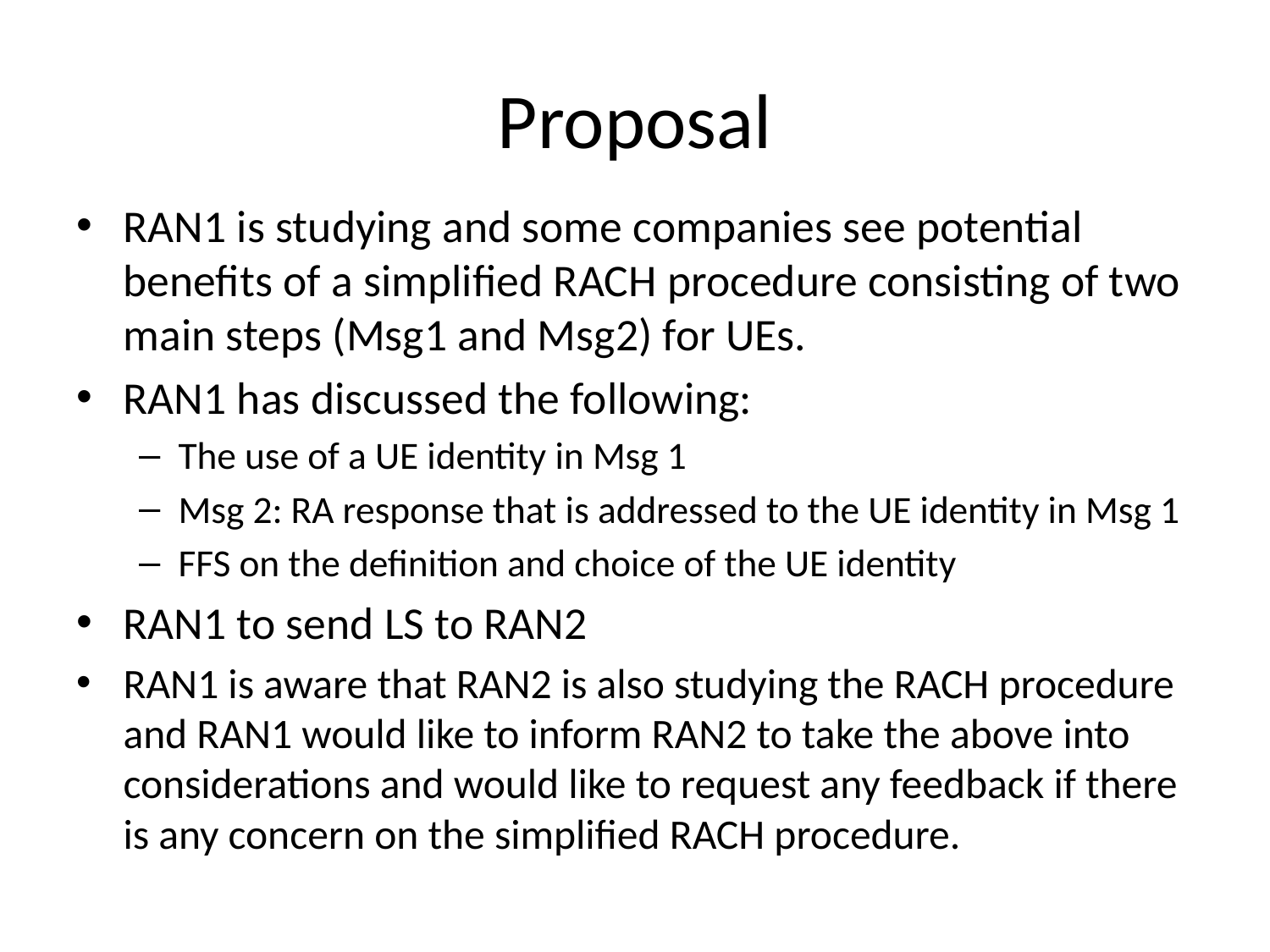

# Proposal
RAN1 is studying and some companies see potential benefits of a simplified RACH procedure consisting of two main steps (Msg1 and Msg2) for UEs.
RAN1 has discussed the following:
The use of a UE identity in Msg 1
Msg 2: RA response that is addressed to the UE identity in Msg 1
FFS on the definition and choice of the UE identity
RAN1 to send LS to RAN2
RAN1 is aware that RAN2 is also studying the RACH procedure and RAN1 would like to inform RAN2 to take the above into considerations and would like to request any feedback if there is any concern on the simplified RACH procedure.